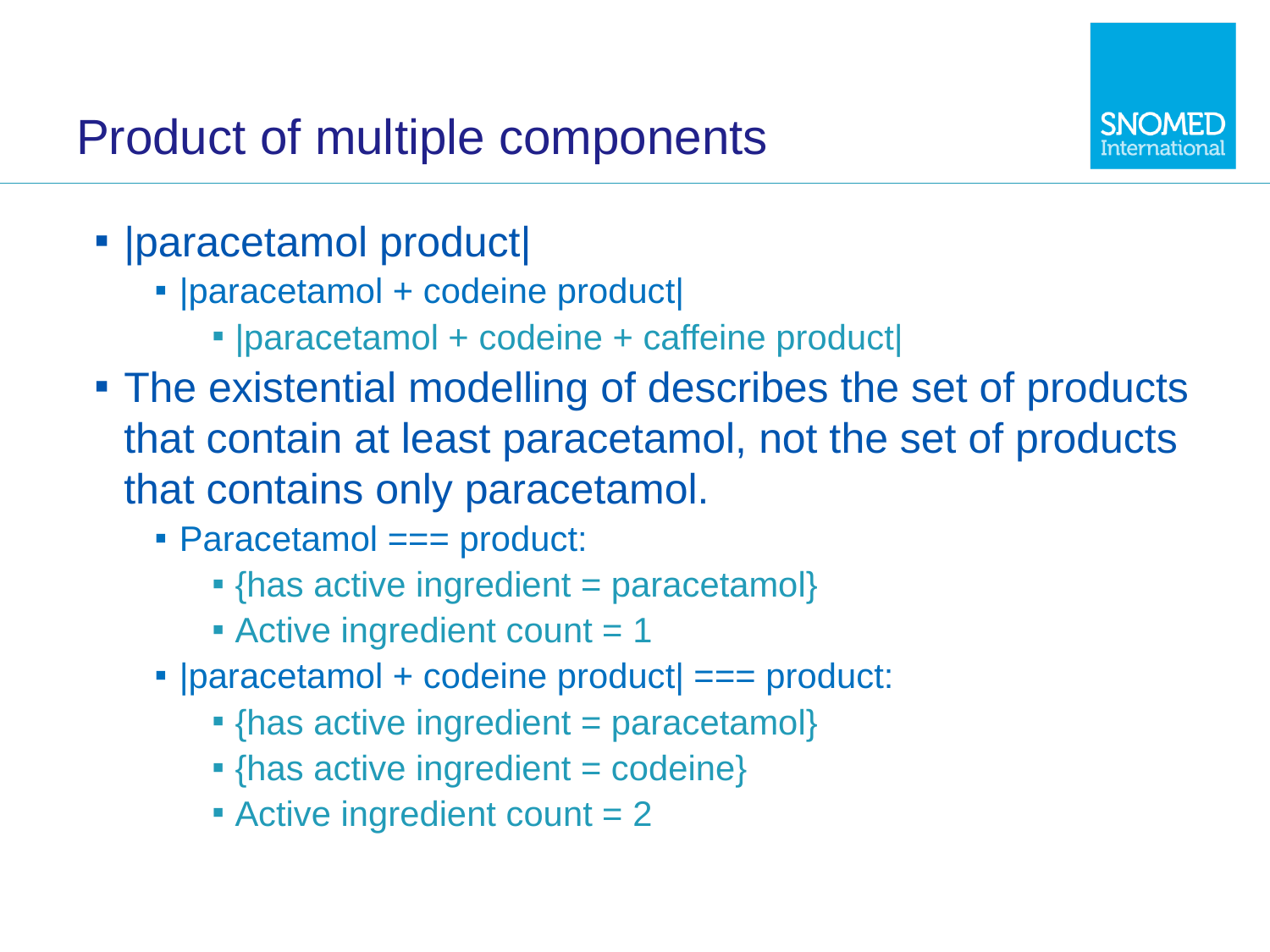

# Product of multiple components
|paracetamol product|
|paracetamol + codeine product|
|paracetamol + codeine + caffeine product|
The existential modelling of describes the set of products that contain at least paracetamol, not the set of products that contains only paracetamol.
Paracetamol === product:
{has active ingredient = paracetamol}
Active ingredient count = 1
|paracetamol + codeine product| === product:
{has active ingredient = paracetamol}
{has active ingredient = codeine}
Active ingredient count = 2